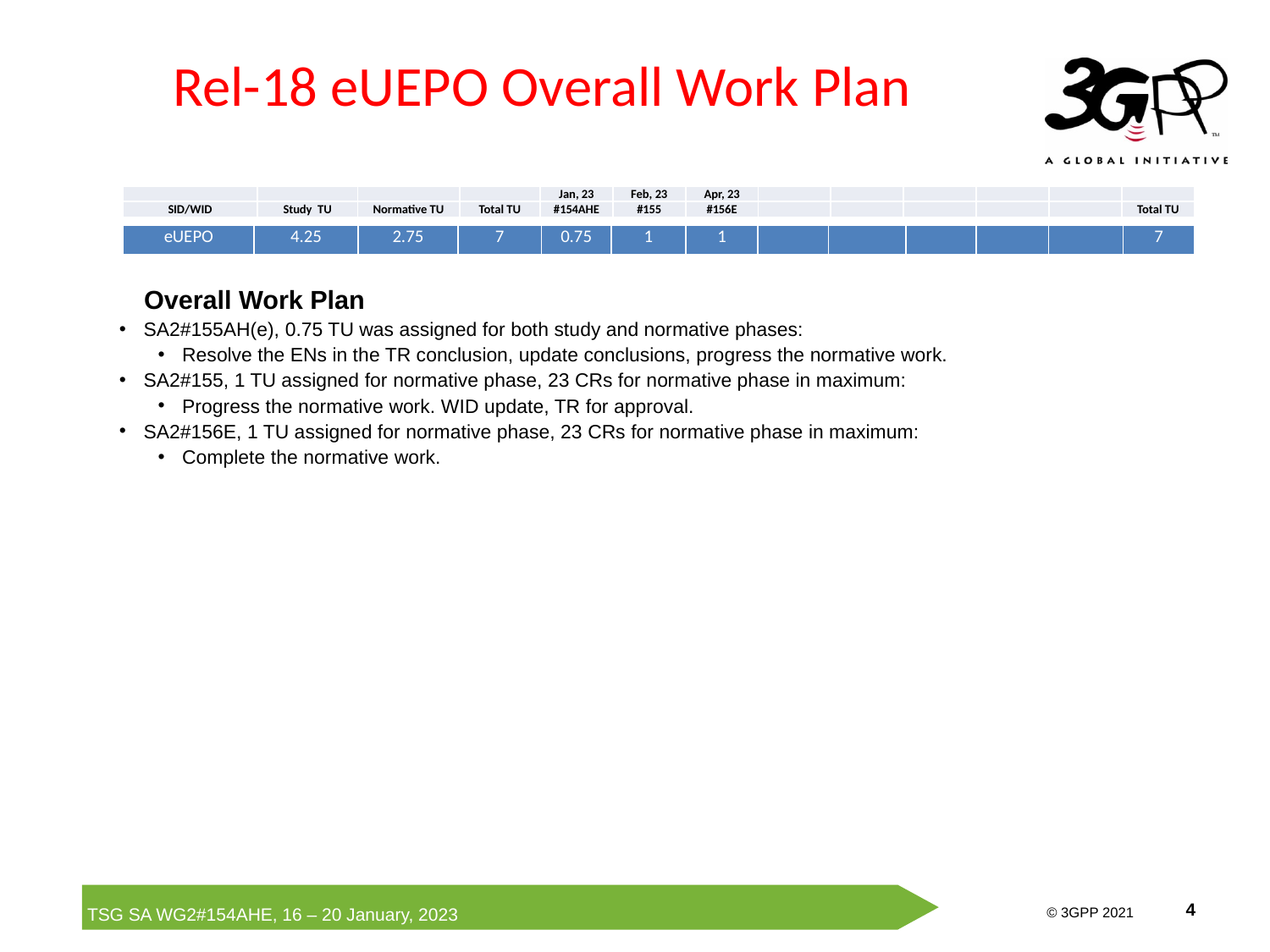

# Rel-18 eUEPO Overall Work Plan
|  |  |  |  | Jan, 23 | Feb, 23 | Apr, 23 |  |  |  |  |  |  |
| --- | --- | --- | --- | --- | --- | --- | --- | --- | --- | --- | --- | --- |
| SID/WID | Study TU | Normative TU | Total TU | #154AHE | #155 | #156E |  |  |  |  |  | Total TU |
| eUEPO | 4.25 | 2.75 | 7 | 0.75 | 1 | 1 |  |  |  |  |  | 7 |
| --- | --- | --- | --- | --- | --- | --- | --- | --- | --- | --- | --- | --- |
Overall Work Plan
SA2#155AH(e), 0.75 TU was assigned for both study and normative phases:
Resolve the ENs in the TR conclusion, update conclusions, progress the normative work.
SA2#155, 1 TU assigned for normative phase, 23 CRs for normative phase in maximum:
Progress the normative work. WID update, TR for approval.
SA2#156E, 1 TU assigned for normative phase, 23 CRs for normative phase in maximum:
Complete the normative work.